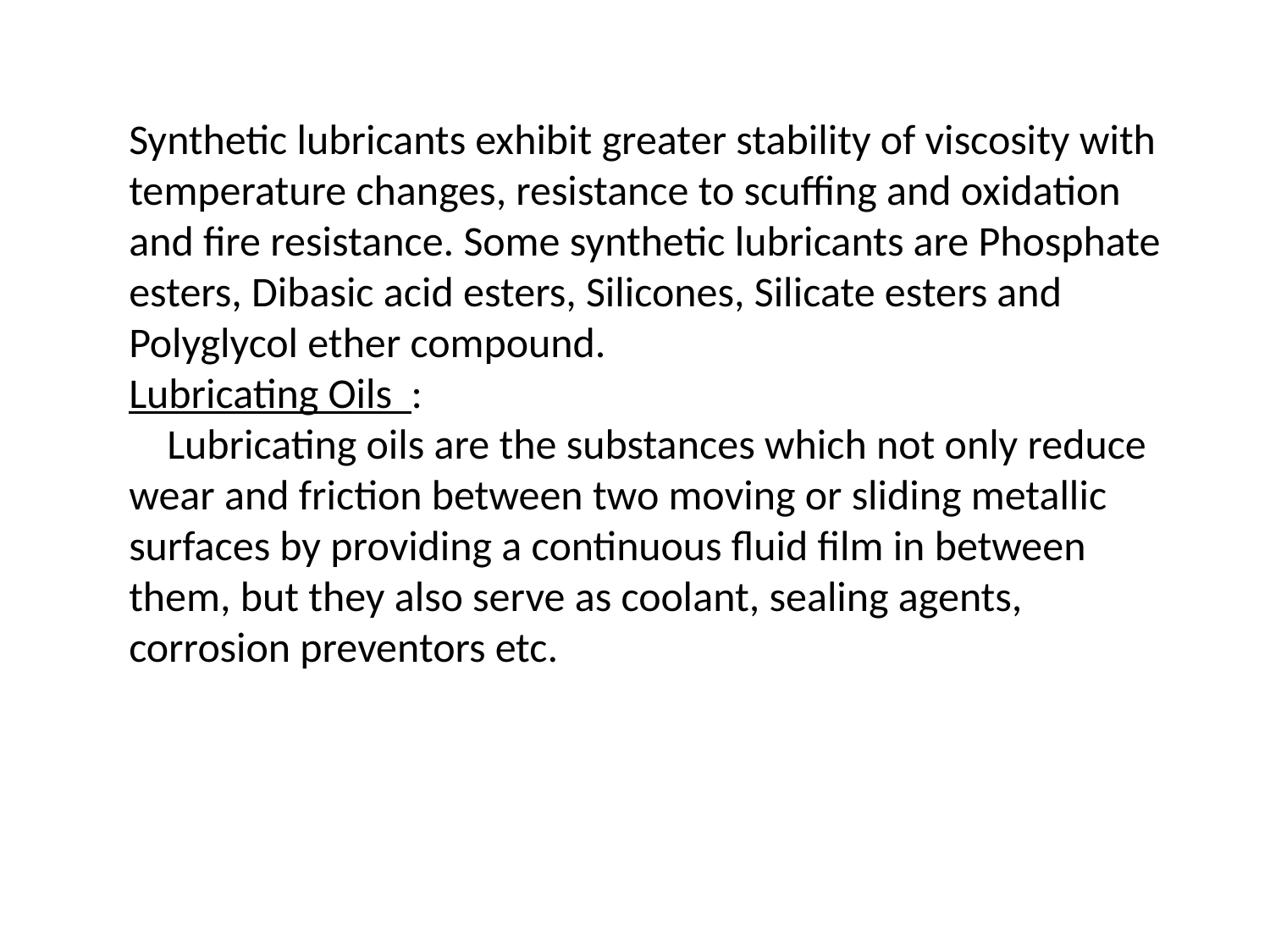

Synthetic lubricants exhibit greater stability of viscosity with temperature changes, resistance to scuffing and oxidation and fire resistance. Some synthetic lubricants are Phosphate esters, Dibasic acid esters, Silicones, Silicate esters and Polyglycol ether compound.
Lubricating Oils  :
    Lubricating oils are the substances which not only reduce wear and friction between two moving or sliding metallic surfaces by providing a continuous fluid film in between them, but they also serve as coolant, sealing agents, corrosion preventors etc.